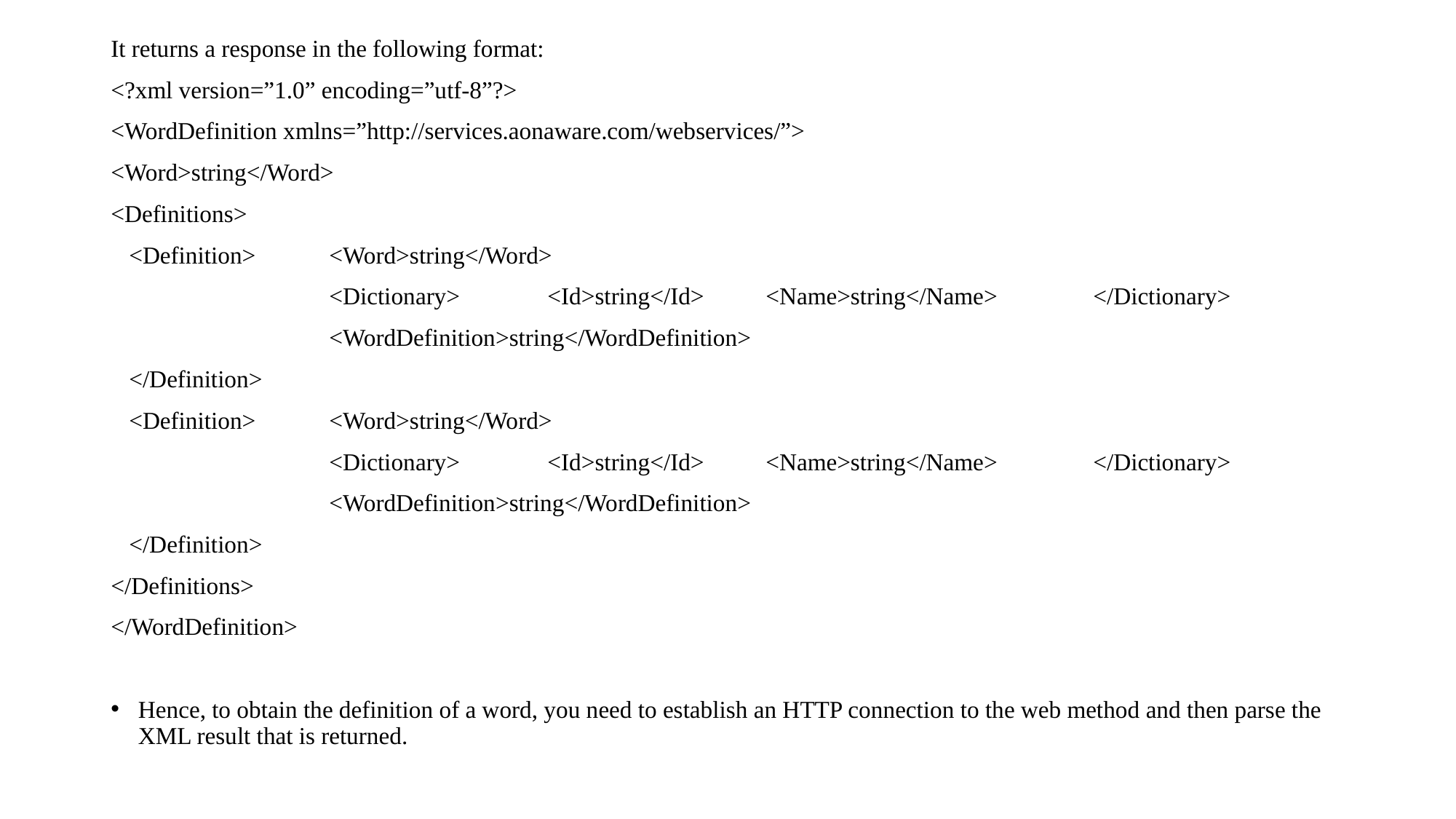

It returns a response in the following format:
<?xml version=”1.0” encoding=”utf-8”?>
<WordDefinition xmlns=”http://services.aonaware.com/webservices/”>
<Word>string</Word>
<Definitions>
   <Definition>	<Word>string</Word>
		<Dictionary>	<Id>string</Id>	<Name>string</Name>	</Dictionary>
		<WordDefinition>string</WordDefinition>
   </Definition>
   <Definition>	<Word>string</Word>
		<Dictionary>	<Id>string</Id>	<Name>string</Name>	</Dictionary>
		<WordDefinition>string</WordDefinition>
   </Definition>
</Definitions>
</WordDefinition>

Hence, to obtain the definition of a word, you need to establish an HTTP connection to the web method and then parse the XML result that is returned.